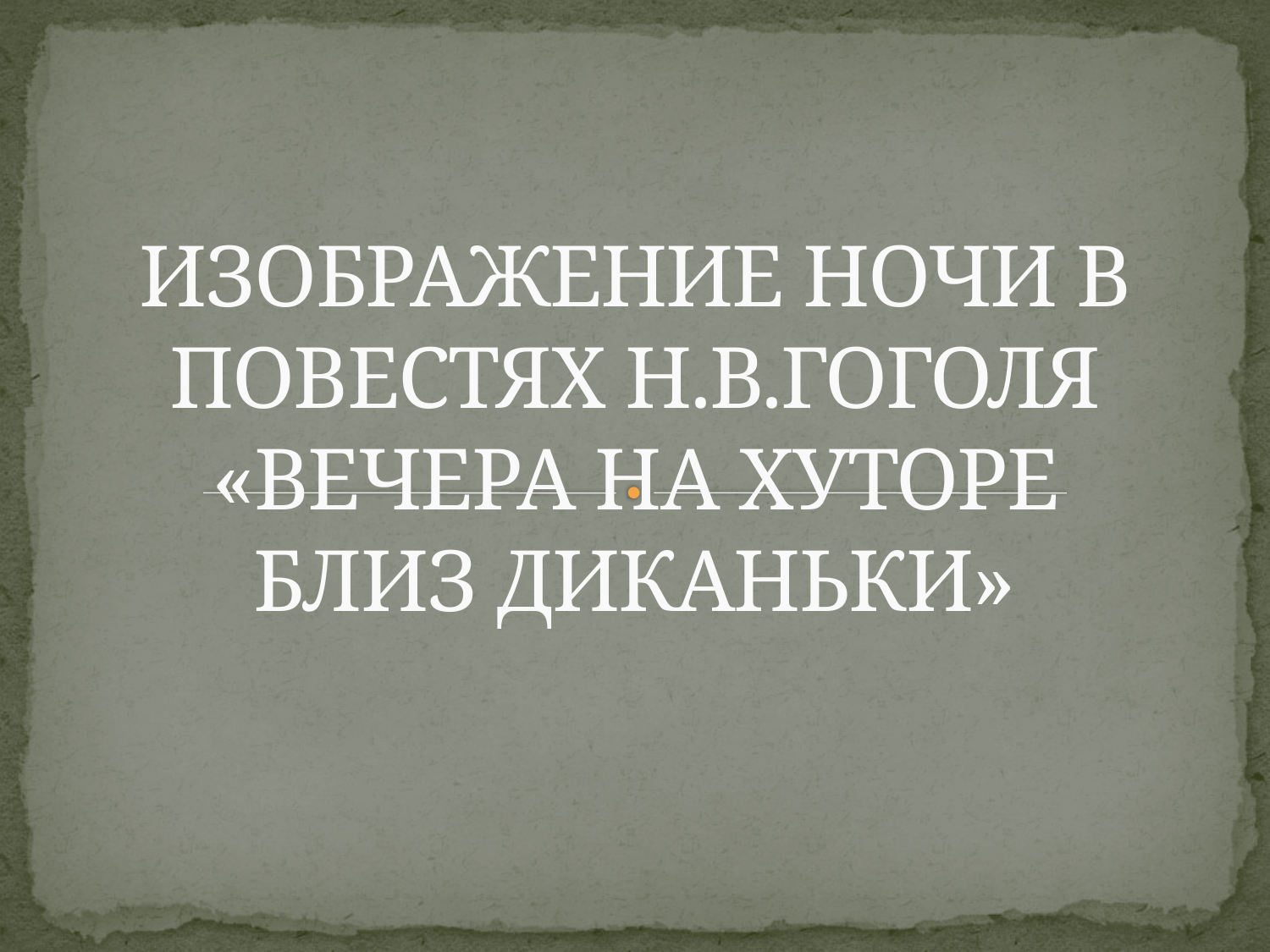

# ИЗОБРАЖЕНИЕ НОЧИ В ПОВЕСТЯХ Н.В.ГОГОЛЯ «ВЕЧЕРА НА ХУТОРЕ БЛИЗ ДИКАНЬКИ»